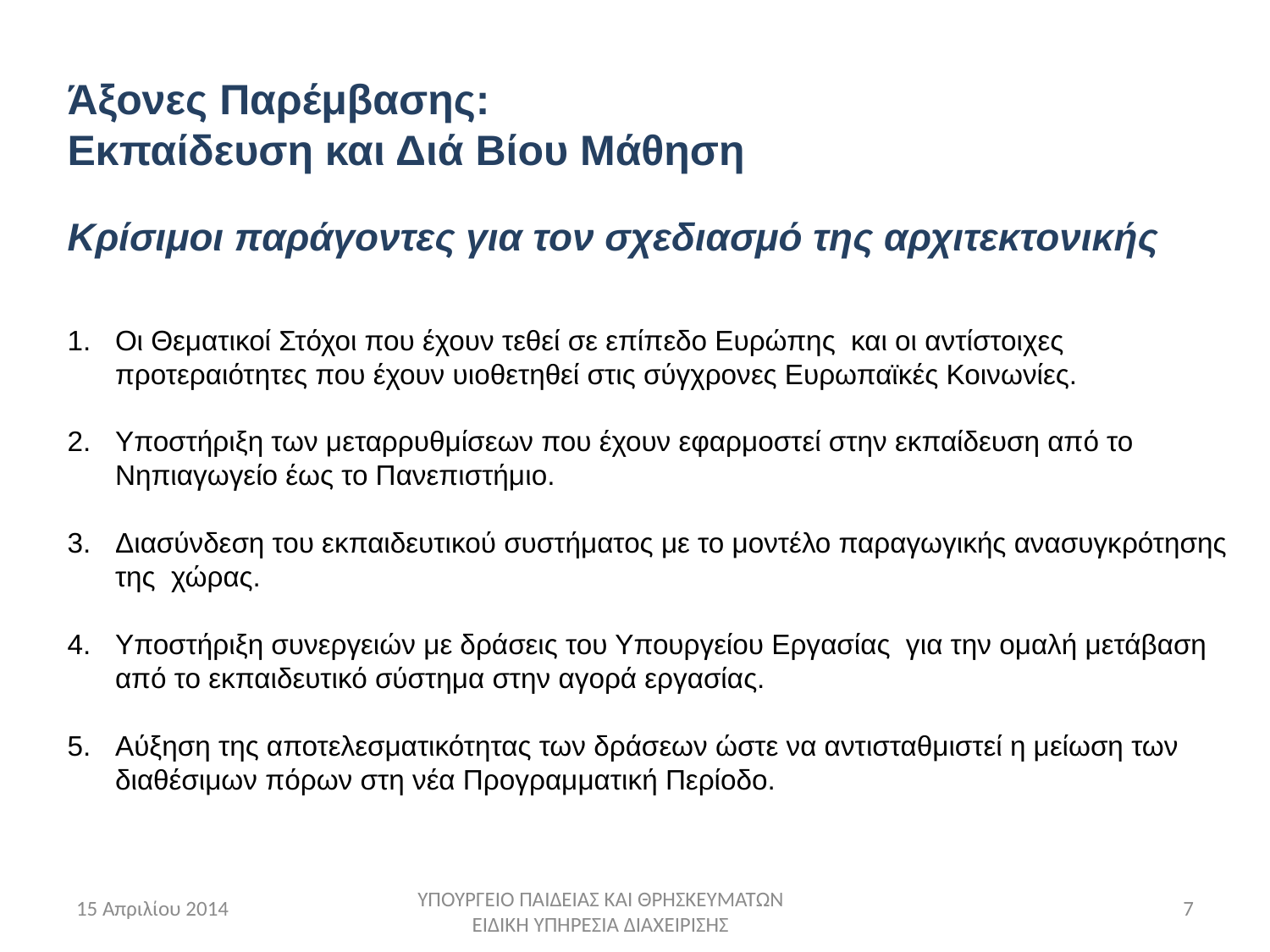

Άξονες Παρέμβασης:
Εκπαίδευση και Διά Βίου Μάθηση
Κρίσιμοι παράγοντες για τον σχεδιασμό της αρχιτεκτονικής
Οι Θεματικοί Στόχοι που έχουν τεθεί σε επίπεδο Ευρώπης  και οι αντίστοιχες προτεραιότητες που έχουν υιοθετηθεί στις σύγχρονες Ευρωπαϊκές Κοινωνίες.

Υποστήριξη των μεταρρυθμίσεων που έχουν εφαρμοστεί στην εκπαίδευση από το Νηπιαγωγείο έως το Πανεπιστήμιο.

Διασύνδεση του εκπαιδευτικού συστήματος με το μοντέλο παραγωγικής ανασυγκρότησης της  χώρας.

Υποστήριξη συνεργειών με δράσεις του Υπουργείου Εργασίας  για την ομαλή μετάβαση από το εκπαιδευτικό σύστημα στην αγορά εργασίας.

Αύξηση της αποτελεσματικότητας των δράσεων ώστε να αντισταθμιστεί η μείωση των διαθέσιμων πόρων στη νέα Προγραμματική Περίοδο.

15 Απριλίου 2014
7
ΥΠΟΥΡΓΕΙΟ ΠΑΙΔΕΙΑΣ ΚΑΙ ΘΡΗΣΚΕΥΜΑΤΩΝ
ΕΙΔΙΚΗ ΥΠΗΡΕΣΙΑ ΔΙΑΧΕΙΡΙΣΗΣ